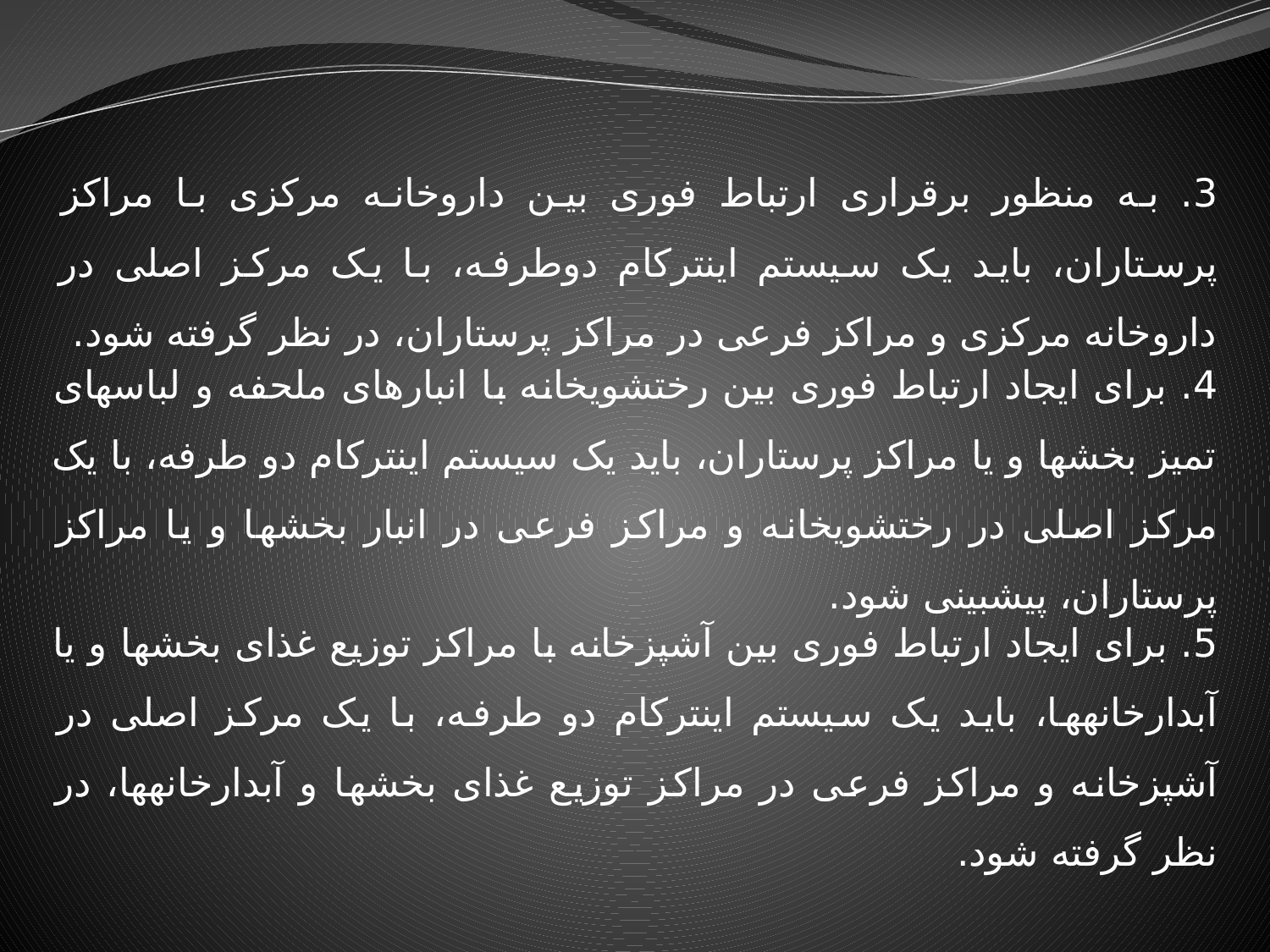

3. به منظور برقراری ارتباط فوری بین داروخانه مرکزی با مراکز پرستاران، باید یک سیستم اینترکام دوطرفه، با یک مرکز اصلی در داروخانه مرکزی و مراکز فرعی در مراکز پرستاران، در نظر گرفته شود.
4. برای ایجاد ارتباط فوری بین رختشویخانه با انبارهای ملحفه و لباسهای تمیز بخشها و یا مراکز پرستاران، باید یک سیستم اینترکام دو طرفه، با یک مرکز اصلی در رختشویخانه و مراکز فرعی در انبار بخش‏ها و یا مراکز پرستاران، پیش‏بینی شود.
5. برای ایجاد ارتباط فوری بین آشپزخانه با مراکز توزیع غذای بخش‏ها و یا آبدارخانه‏ها، باید یک سیستم اینترکام دو طرفه، با یک مرکز اصلی در آشپزخانه و مراکز فرعی در مراکز توزیع غذای بخشها و آبدارخانه‏ها، در نظر گرفته شود.